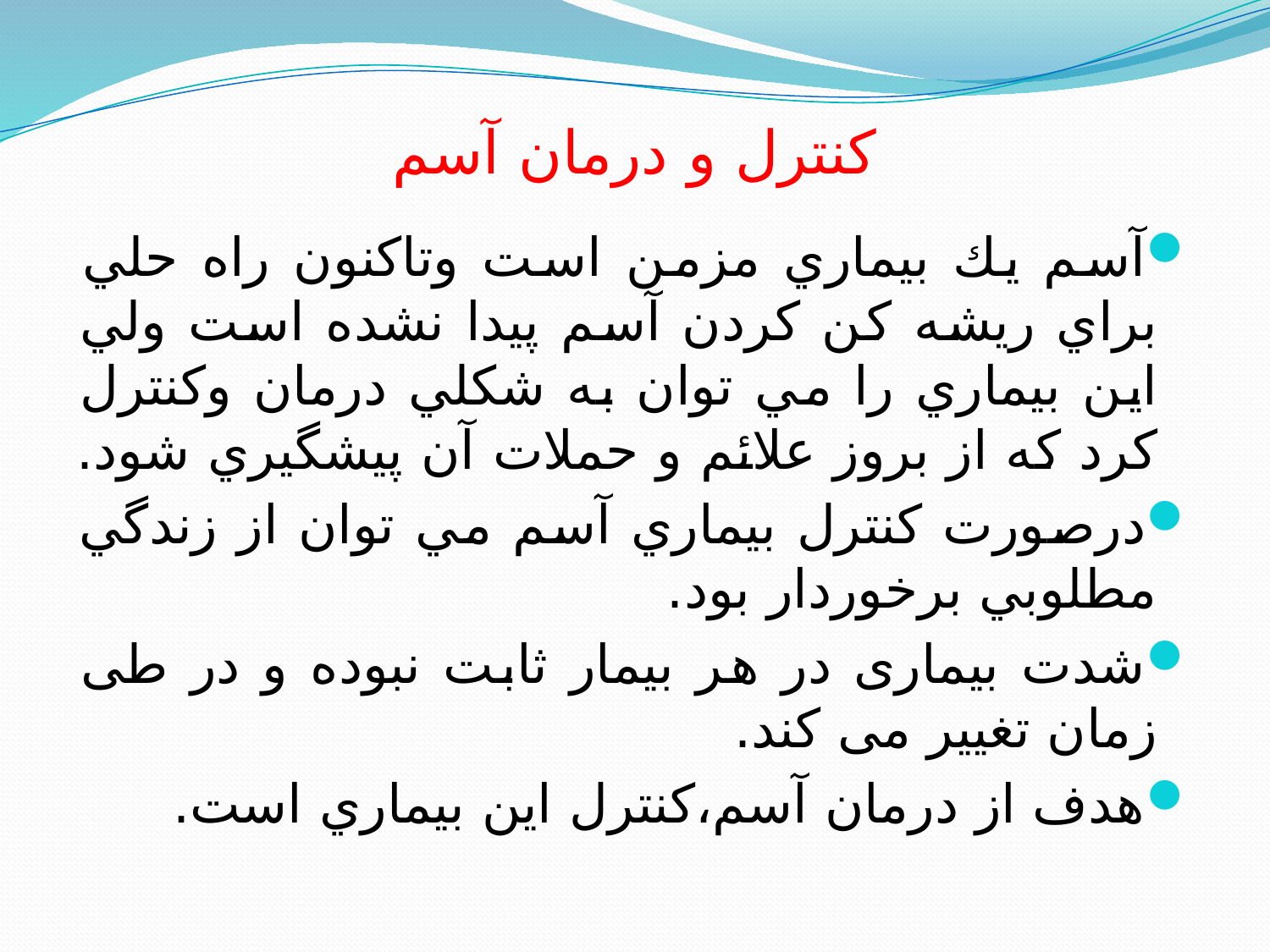

# كنترل و درمان آسم
آسم يك بيماري مزمن است وتاكنون راه حلي براي ريشه كن كردن آسم پيدا نشده است‌ ولي اين بيماري را مي توان به شكلي درمان وكنترل كرد كه از بروز علائم و حملات آن پيشگيري شود.
درصورت كنترل بيماري آسم مي توان از زندگي مطلوبي برخوردار بود.
شدت بیماری در هر بیمار ثابت نبوده و در طی زمان تغییر می کند.
هدف از درمان آسم،کنترل اين بيماري است.